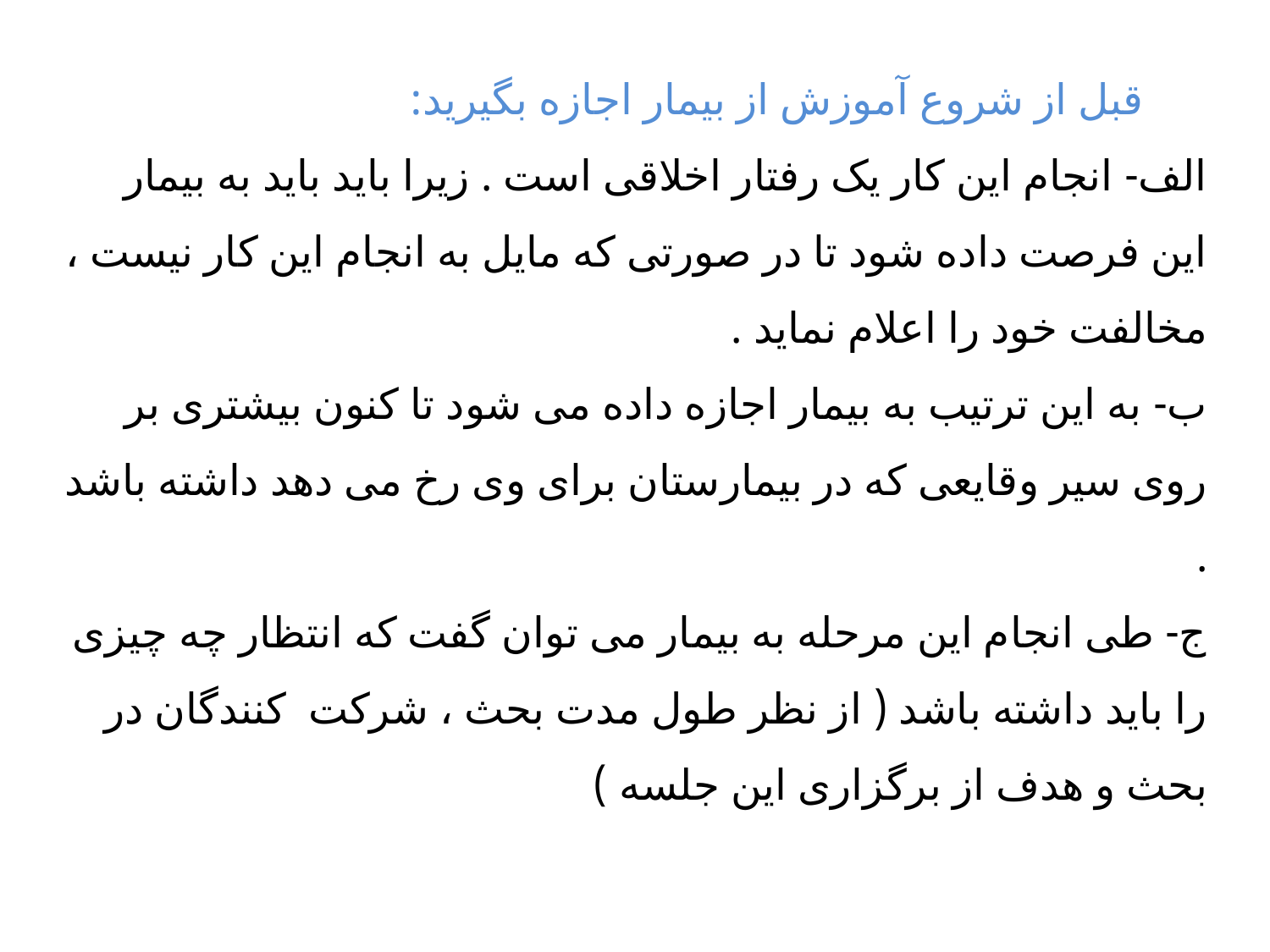

قبل از شروع آموزش از بیمار اجازه بگیرید:
الف- انجام این کار یک رفتار اخلاقی است . زیرا باید باید به بیمار این فرصت داده شود تا در صورتی که مایل به انجام این کار نیست ، مخالفت خود را اعلام نماید .
ب- به این ترتیب به بیمار اجازه داده می شود تا کنون بیشتری بر روی سیر وقایعی که در بیمارستان برای وی رخ می دهد داشته باشد .
ج- طی انجام این مرحله به بیمار می توان گفت که انتظار چه چیزی را باید داشته باشد ( از نظر طول مدت بحث ، شرکت  کنندگان در بحث و هدف از برگزاری این جلسه )